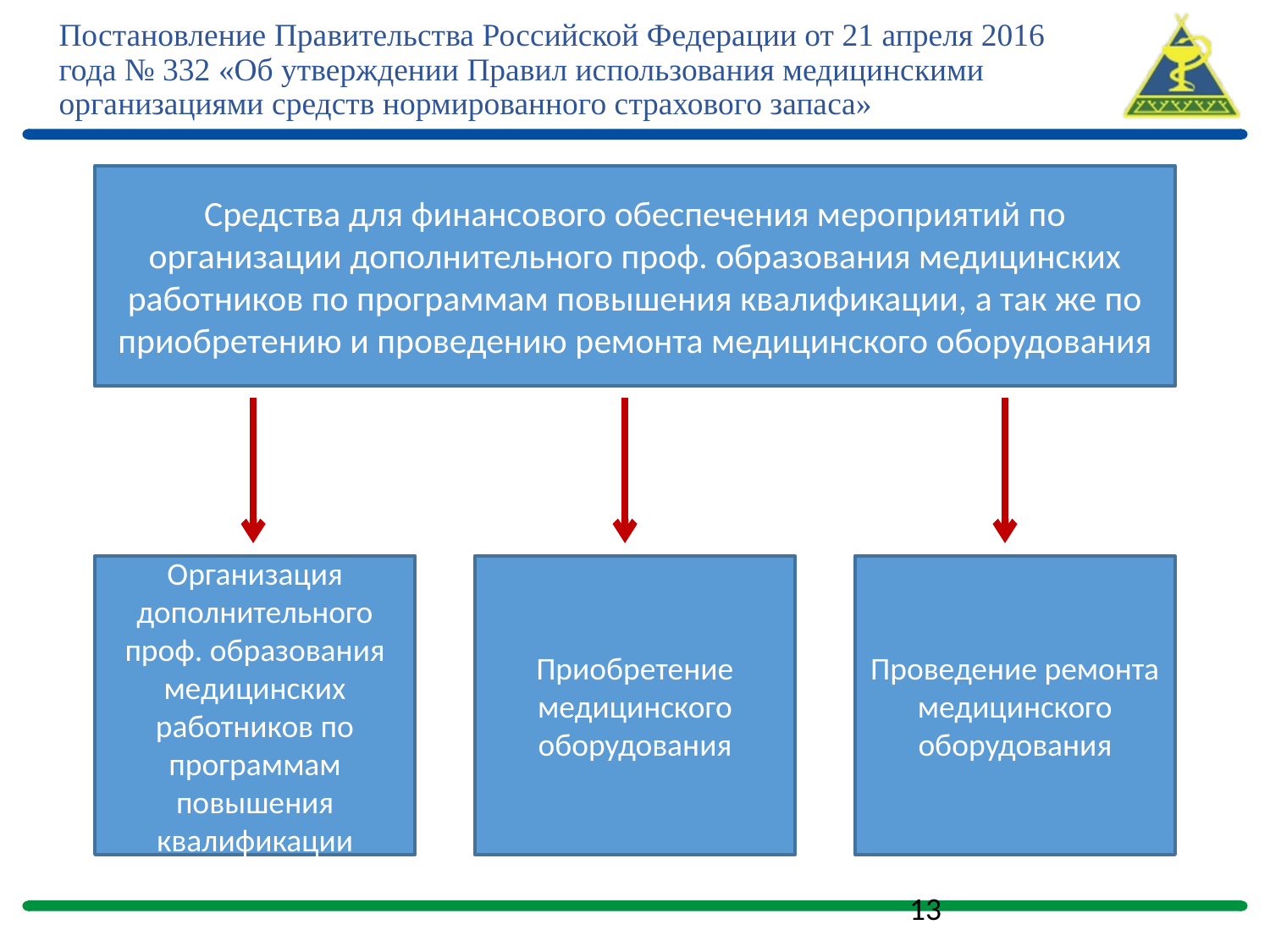

# Постановление Правительства Российской Федерации от 21 апреля 2016 года № 332 «Об утверждении Правил использования медицинскими организациями средств нормированного страхового запаса»
Средства для финансового обеспечения мероприятий по организации дополнительного проф. образования медицинских работников по программам повышения квалификации, а так же по приобретению и проведению ремонта медицинского оборудования
Организация дополнительного проф. образования медицинских работников по программам повышения квалификации
Приобретение медицинского оборудования
Проведение ремонта медицинского оборудования
13